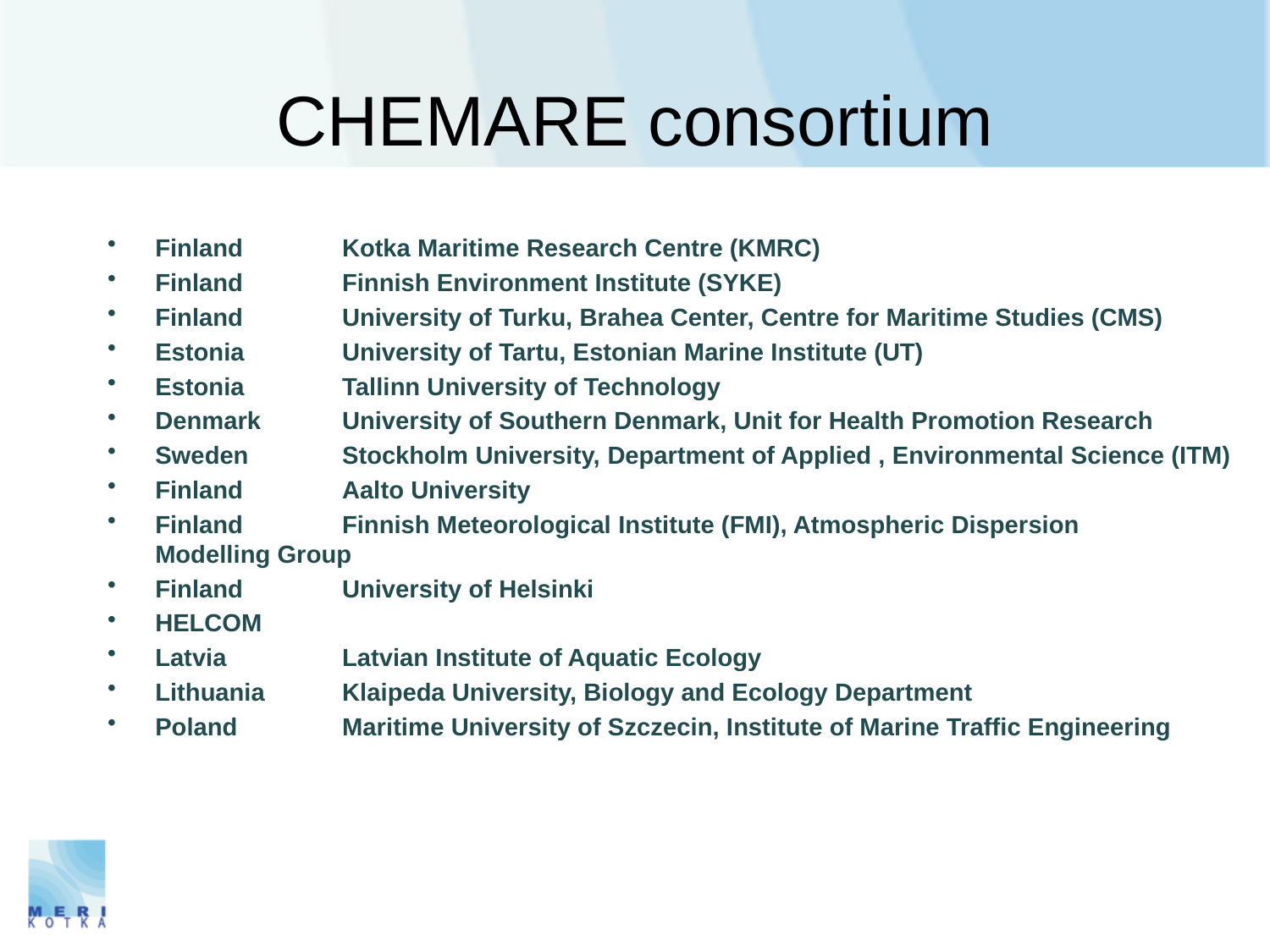

# CHEMARE consortium
Finland 	Kotka Maritime Research Centre (KMRC)
Finland 	Finnish Environment Institute (SYKE)
Finland 	University of Turku, Brahea Center, Centre for Maritime Studies (CMS)
Estonia 	University of Tartu, Estonian Marine Institute (UT)
Estonia 	Tallinn University of Technology
Denmark 	University of Southern Denmark, Unit for Health Promotion Research
Sweden	Stockholm University, Department of Applied , Environmental Science (ITM)
Finland	Aalto University
Finland	Finnish Meteorological Institute (FMI), Atmospheric Dispersion 	Modelling Group
Finland  	University of Helsinki
HELCOM
Latvia	Latvian Institute of Aquatic Ecology
Lithuania 	Klaipeda University, Biology and Ecology Department
Poland 	Maritime University of Szczecin, Institute of Marine Traffic Engineering